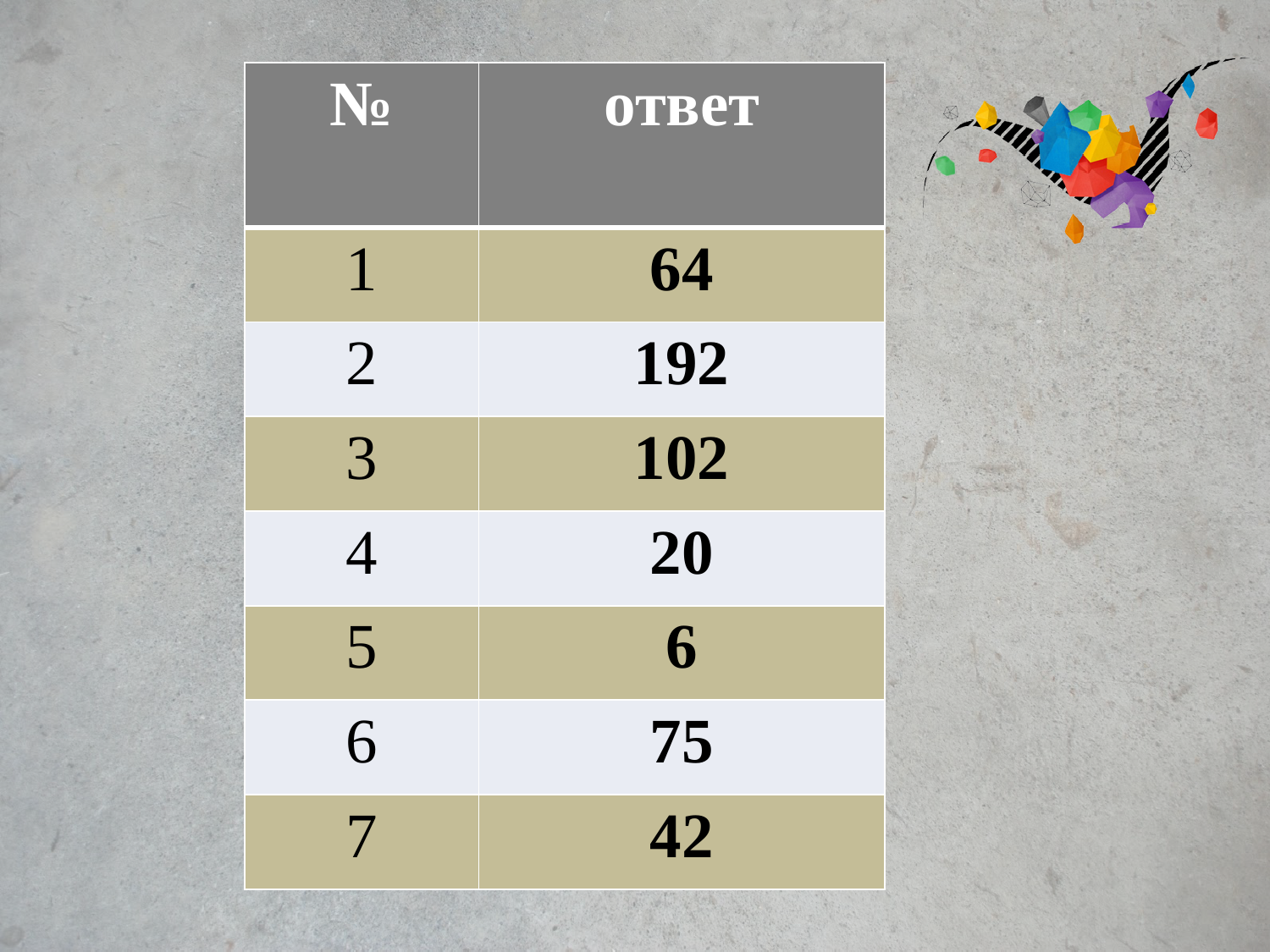

| № | ответ |
| --- | --- |
| 1 | 64 |
| 2 | 192 |
| 3 | 102 |
| 4 | 20 |
| 5 | 6 |
| 6 | 75 |
| 7 | 42 |